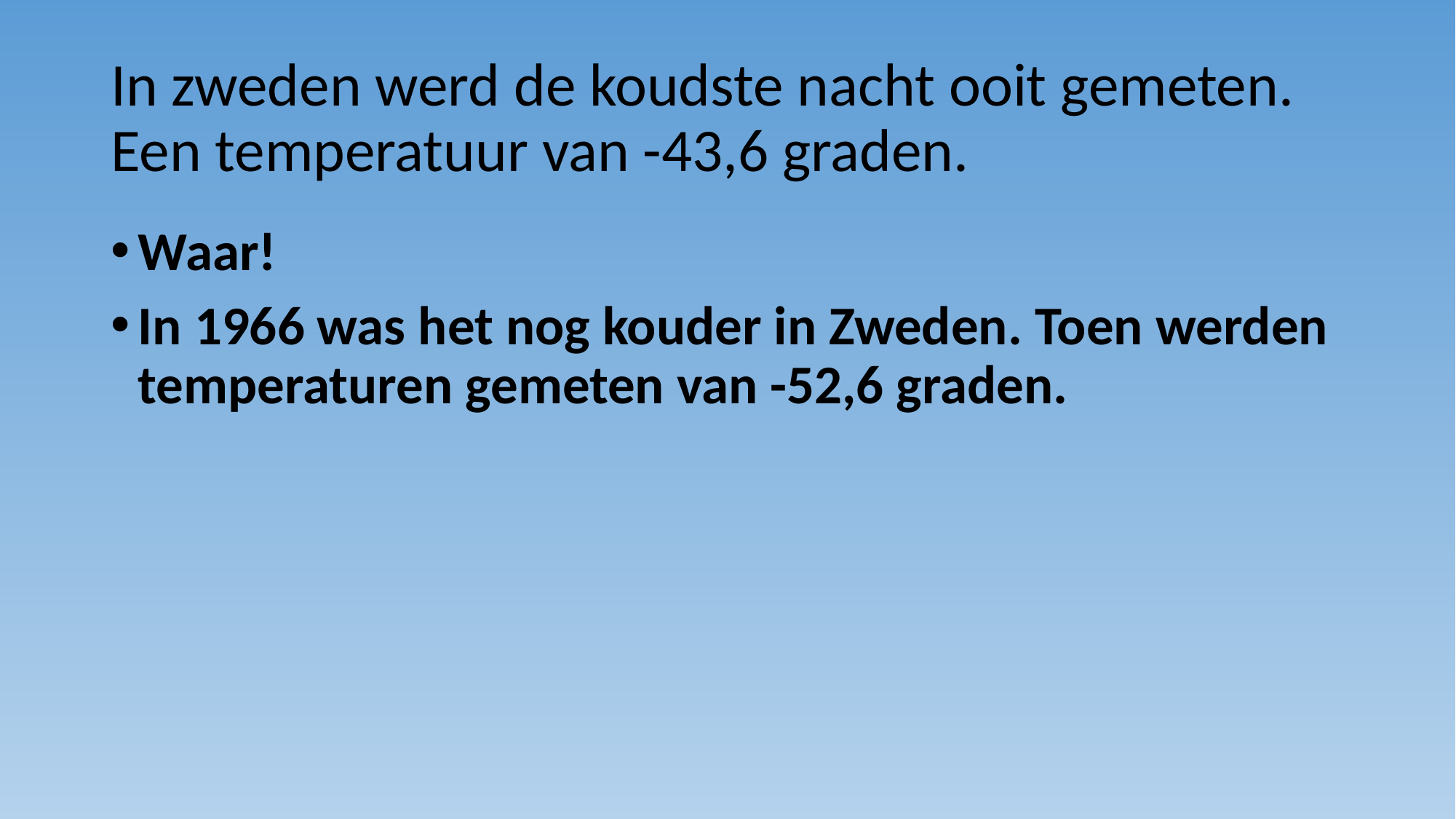

# In zweden werd de koudste nacht ooit gemeten. Een temperatuur van -43,6 graden.
Waar!
In 1966 was het nog kouder in Zweden. Toen werden temperaturen gemeten van -52,6 graden.